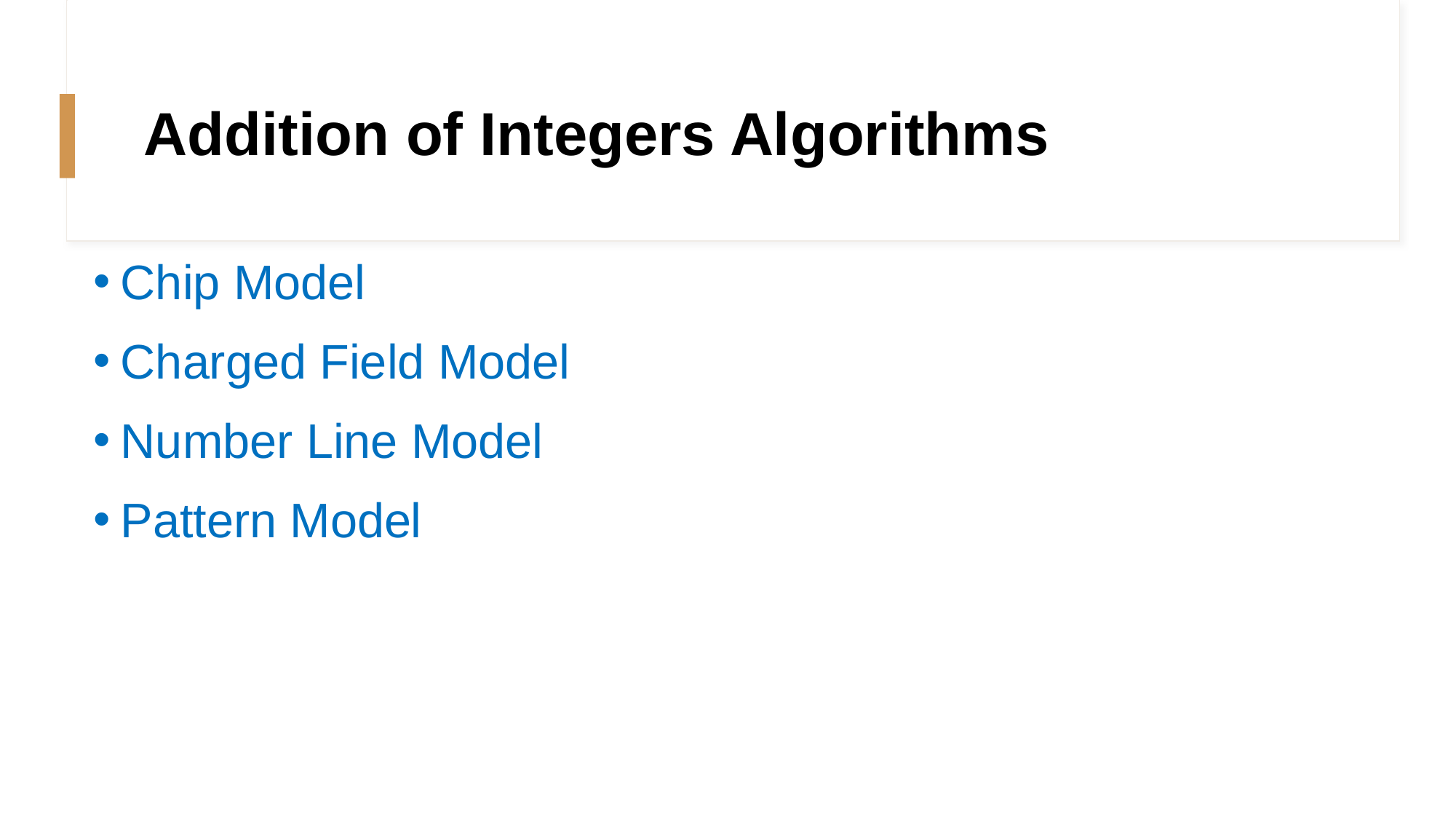

# Addition of Integers Algorithms
Chip Model
Charged Field Model
Number Line Model
Pattern Model